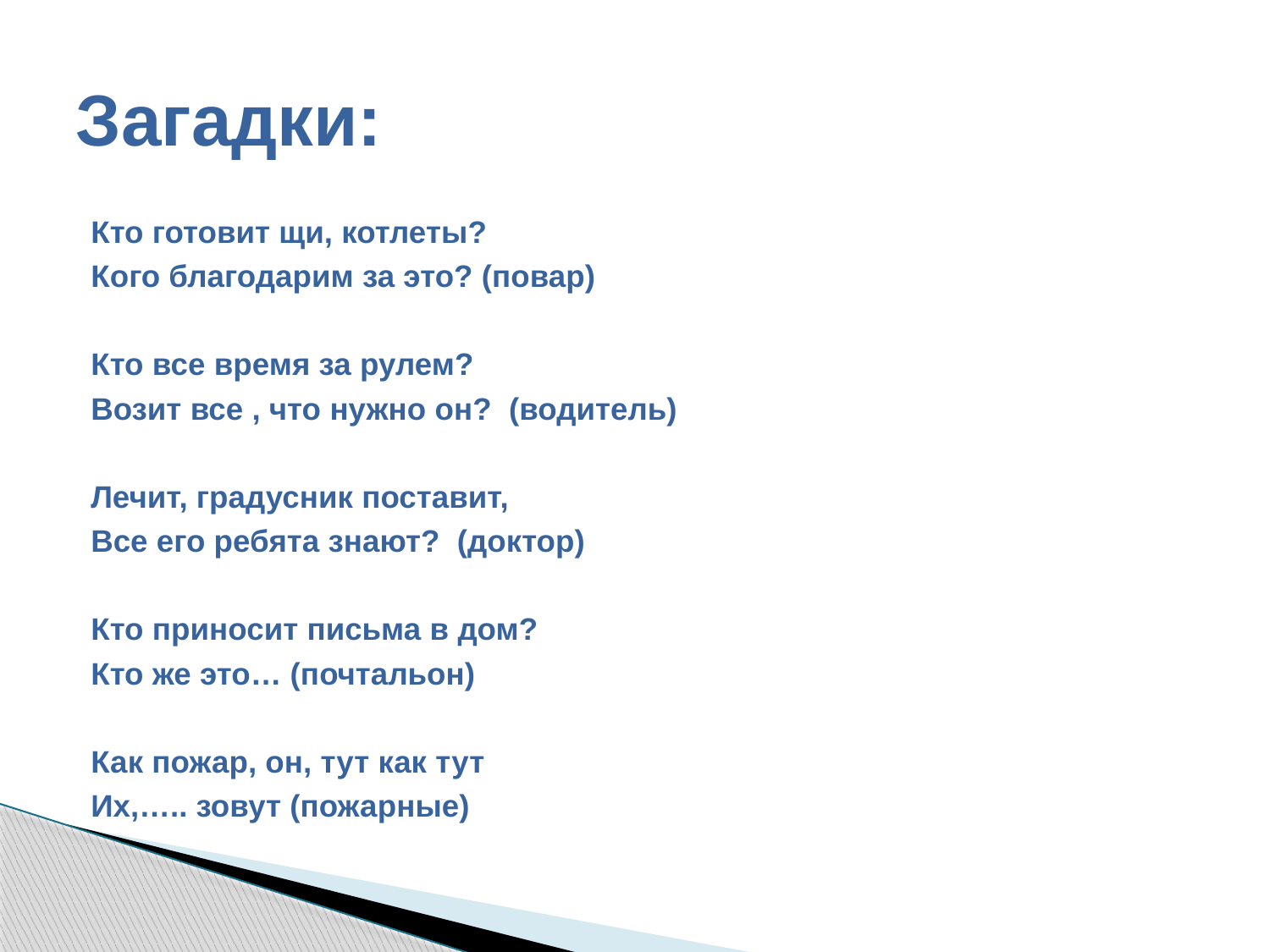

# Загадки:
Кто готовит щи, котлеты?
Кого благодарим за это? (повар)

Кто все время за рулем?
Возит все , что нужно он?  (водитель)

Лечит, градусник поставит,
Все его ребята знают?  (доктор)

Кто приносит письма в дом?
Кто же это… (почтальон)

Как пожар, он, тут как тут
Их,….. зовут (пожарные)